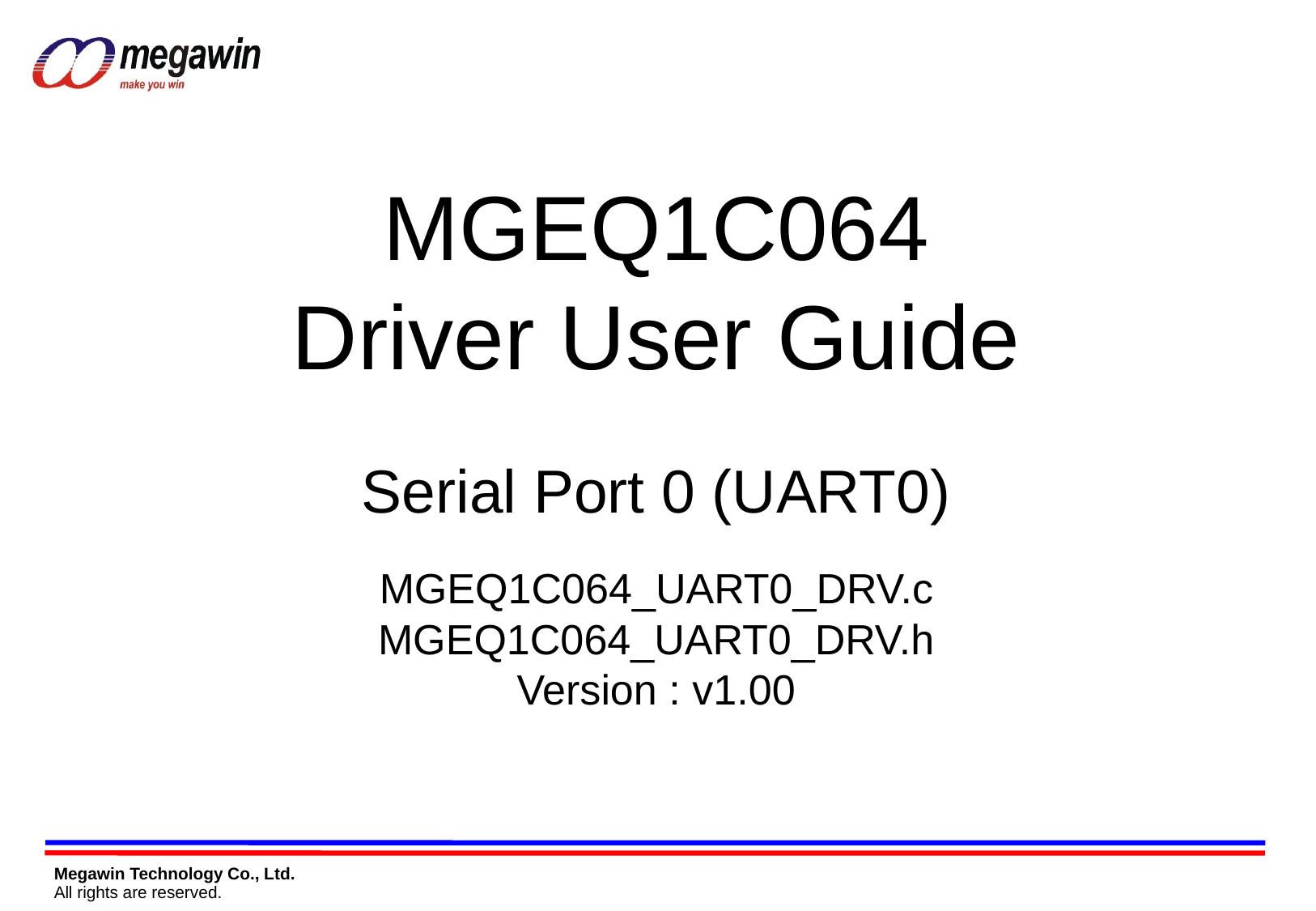

MGEQ1C064
Driver User Guide
Serial Port 0 (UART0)
MGEQ1C064_UART0_DRV.c
MGEQ1C064_UART0_DRV.h
Version : v1.00